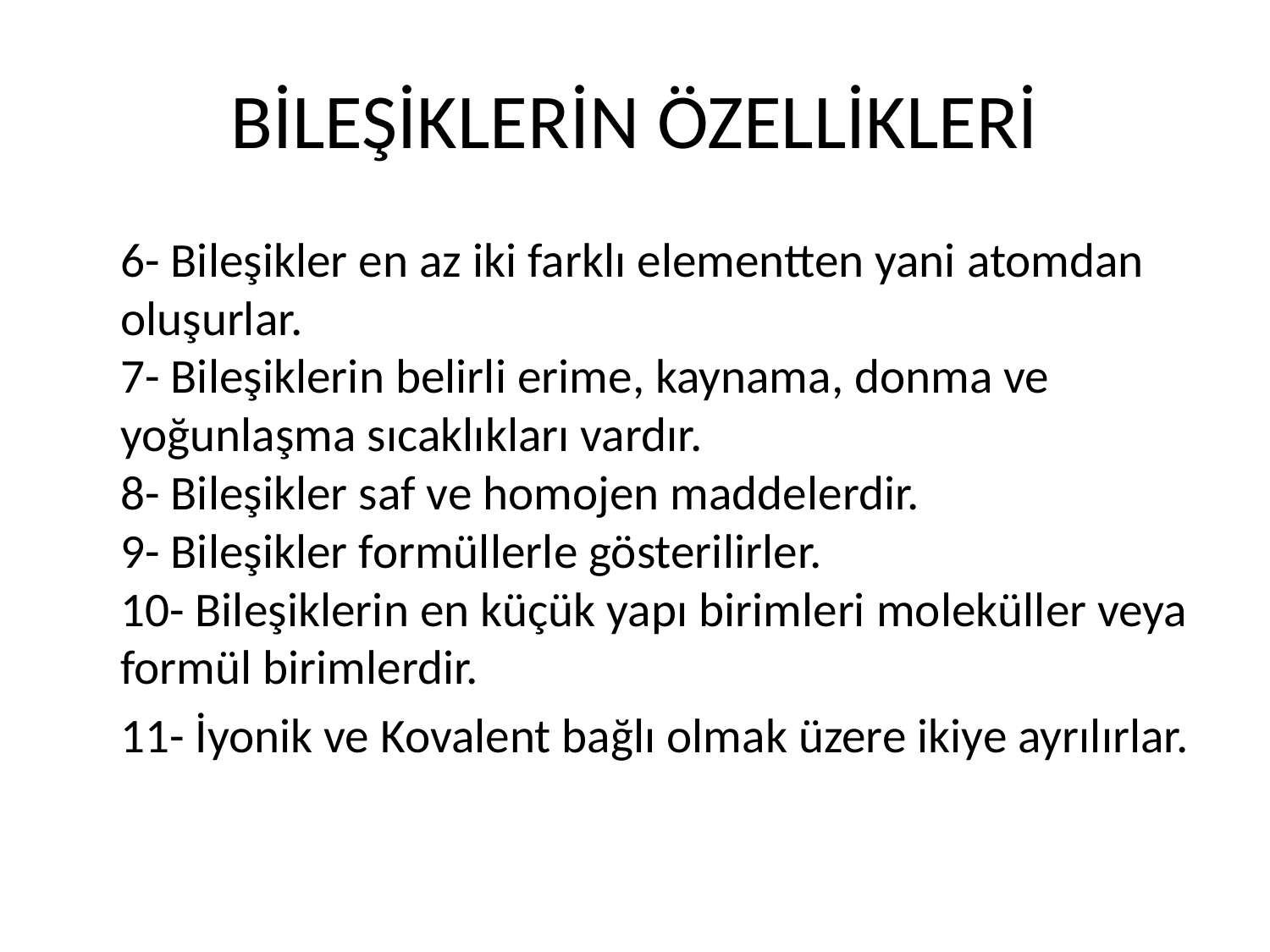

# BİLEŞİKLERİN ÖZELLİKLERİ
	6- Bileşikler en az iki farklı elementten yani atomdan oluşurlar.
7- Bileşiklerin belirli erime, kaynama, donma ve yoğunlaşma sıcaklıkları vardır.
8- Bileşikler saf ve homojen maddelerdir.
9- Bileşikler formüllerle gösterilirler.
10- Bileşiklerin en küçük yapı birimleri moleküller veya formül birimlerdir.
	11- İyonik ve Kovalent bağlı olmak üzere ikiye ayrılırlar.